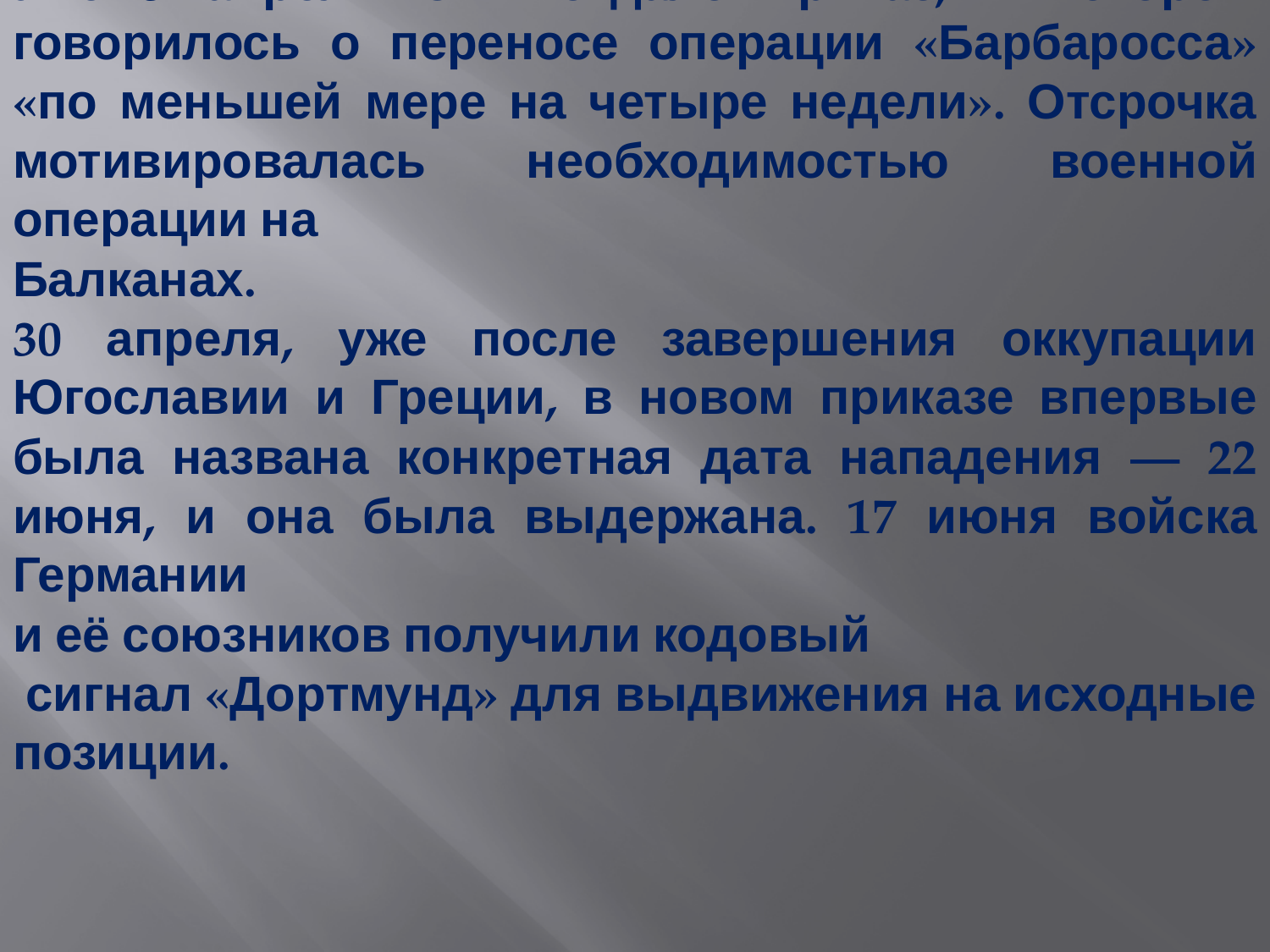

Уже 3 апреля ОКХ отдало приказ, в котором говорилось о переносе операции «Барбаросса» «по меньшей мере на четыре недели». Отсрочка мотивировалась необходимостью военной операции на
Балканах.
30 апреля, уже после завершения оккупации Югославии и Греции, в новом приказе впервые была названа конкретная дата нападения — 22 июня, и она была выдержана. 17 июня войска Германии
и её союзников получили кодовый
 сигнал «Дортмунд» для выдвижения на исходные позиции.